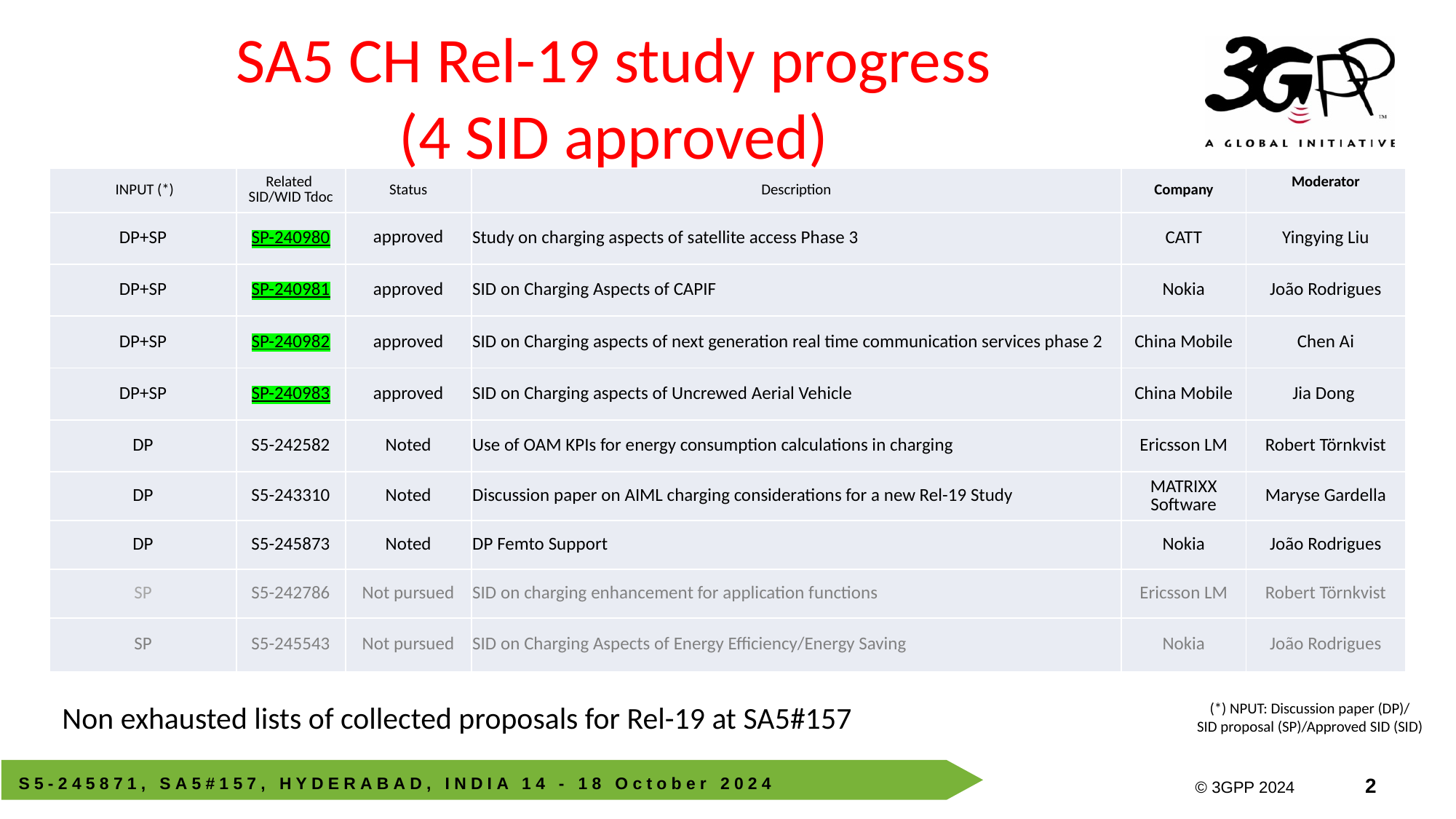

# SA5 CH Rel-19 study progress (4 SID approved)
| INPUT (\*) | Related SID/WID Tdoc | Status | Description | Company | Moderator |
| --- | --- | --- | --- | --- | --- |
| DP+SP | SP-240980 | approved | Study on charging aspects of satellite access Phase 3 | CATT | Yingying Liu |
| DP+SP | SP-240981 | approved | SID on Charging Aspects of CAPIF | Nokia | João Rodrigues |
| DP+SP | SP-240982 | approved | SID on Charging aspects of next generation real time communication services phase 2 | China Mobile | Chen Ai |
| DP+SP | SP-240983 | approved | SID on Charging aspects of Uncrewed Aerial Vehicle | China Mobile | Jia Dong |
| DP | S5-242582 | Noted | Use of OAM KPIs for energy consumption calculations in charging | Ericsson LM | Robert Törnkvist |
| DP | S5-243310 | Noted | Discussion paper on AIML charging considerations for a new Rel-19 Study | MATRIXX Software | Maryse Gardella |
| DP | S5-245873 | Noted | DP Femto Support | Nokia | João Rodrigues |
| SP | S5-242786 | Not pursued | SID on charging enhancement for application functions | Ericsson LM | Robert Törnkvist |
| SP | S5-245543 | Not pursued | SID on Charging Aspects of Energy Efficiency/Energy Saving | Nokia | João Rodrigues |
(*) NPUT: Discussion paper (DP)/
SID proposal (SP)/Approved SID (SID)
Non exhausted lists of collected proposals for Rel-19 at SA5#157